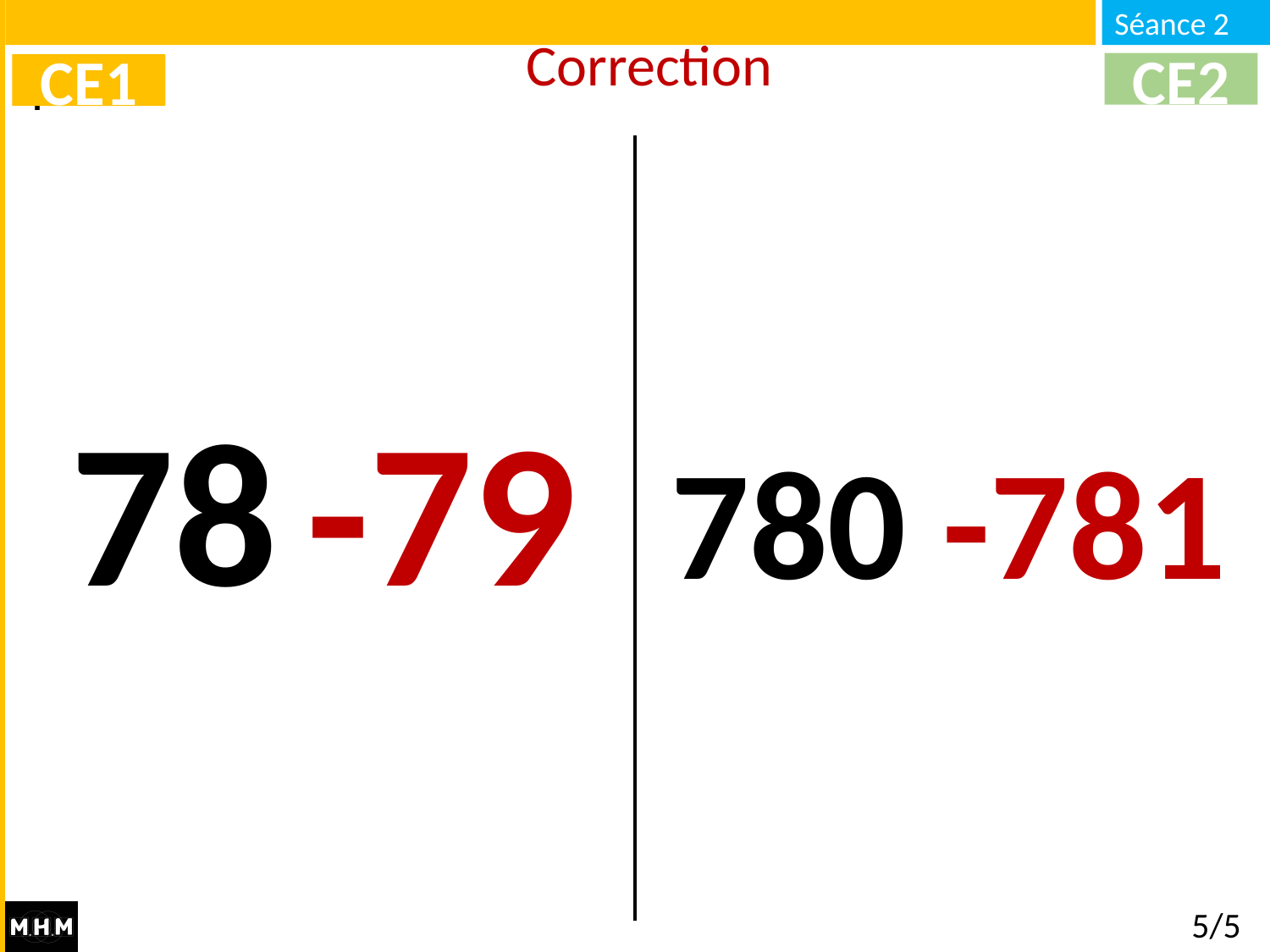

Correction
CE2
CE1
78
-79
780
-781
5/5